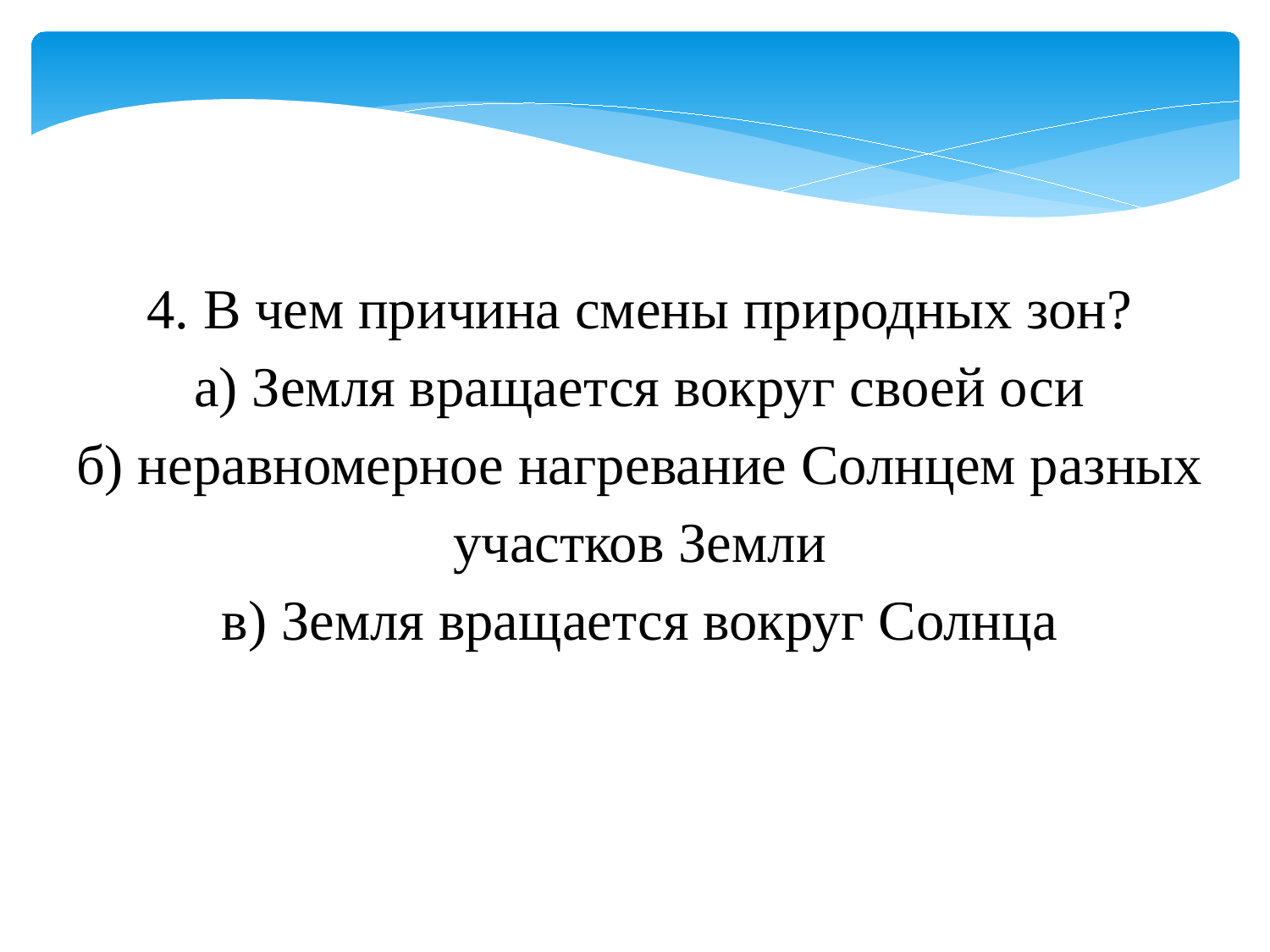

4. В чем причина смены природных зон?
а) Земля вращается вокруг своей оси
б) неравномерное нагревание Солнцем разных участков Земли
в) Земля вращается вокруг Солнца